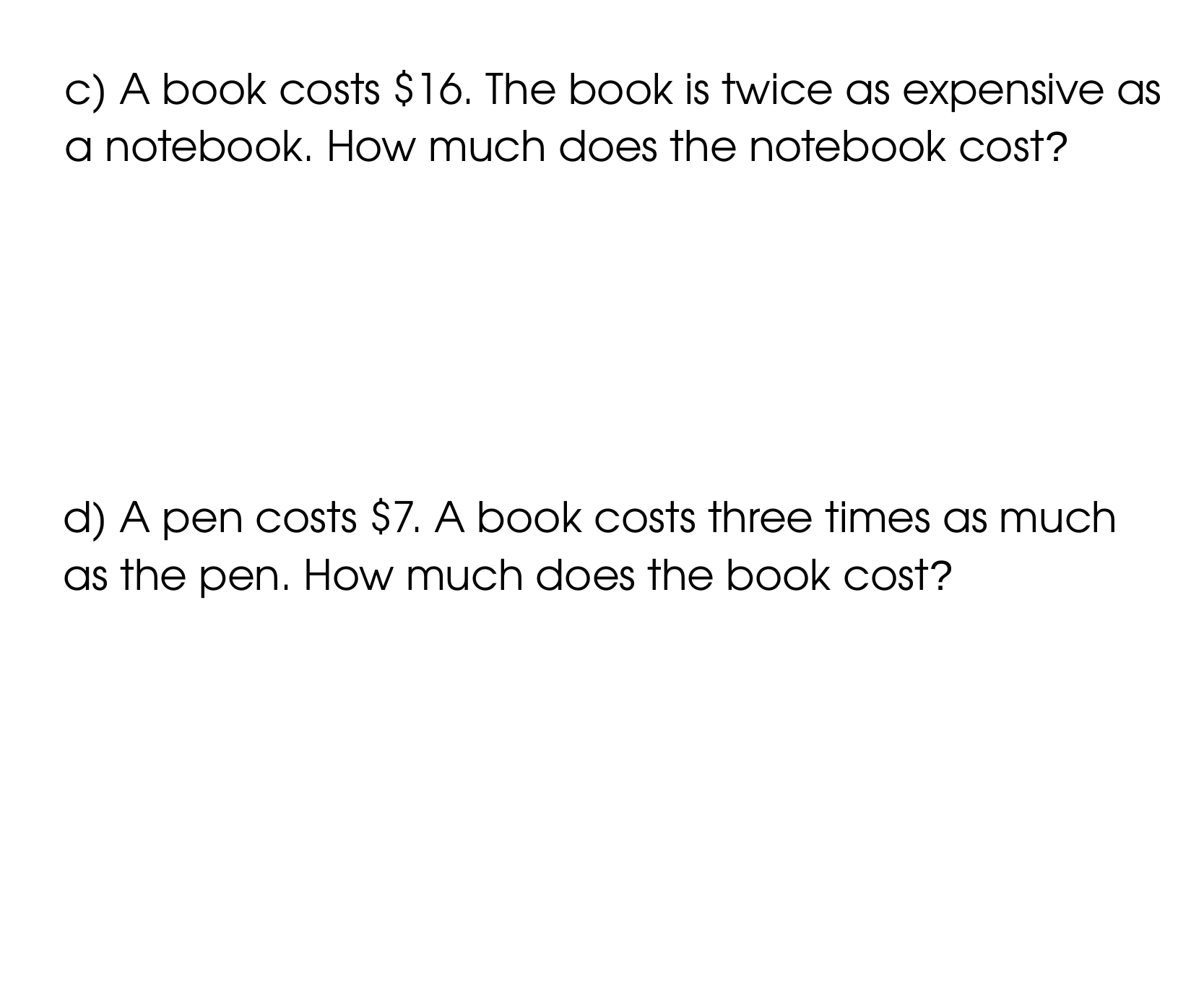

c) A book costs $16. The book is twice as expensive as a notebook. How much does the notebook cost?
d) A pen costs $7. A book costs three times as much as the pen. How much does the book cost?